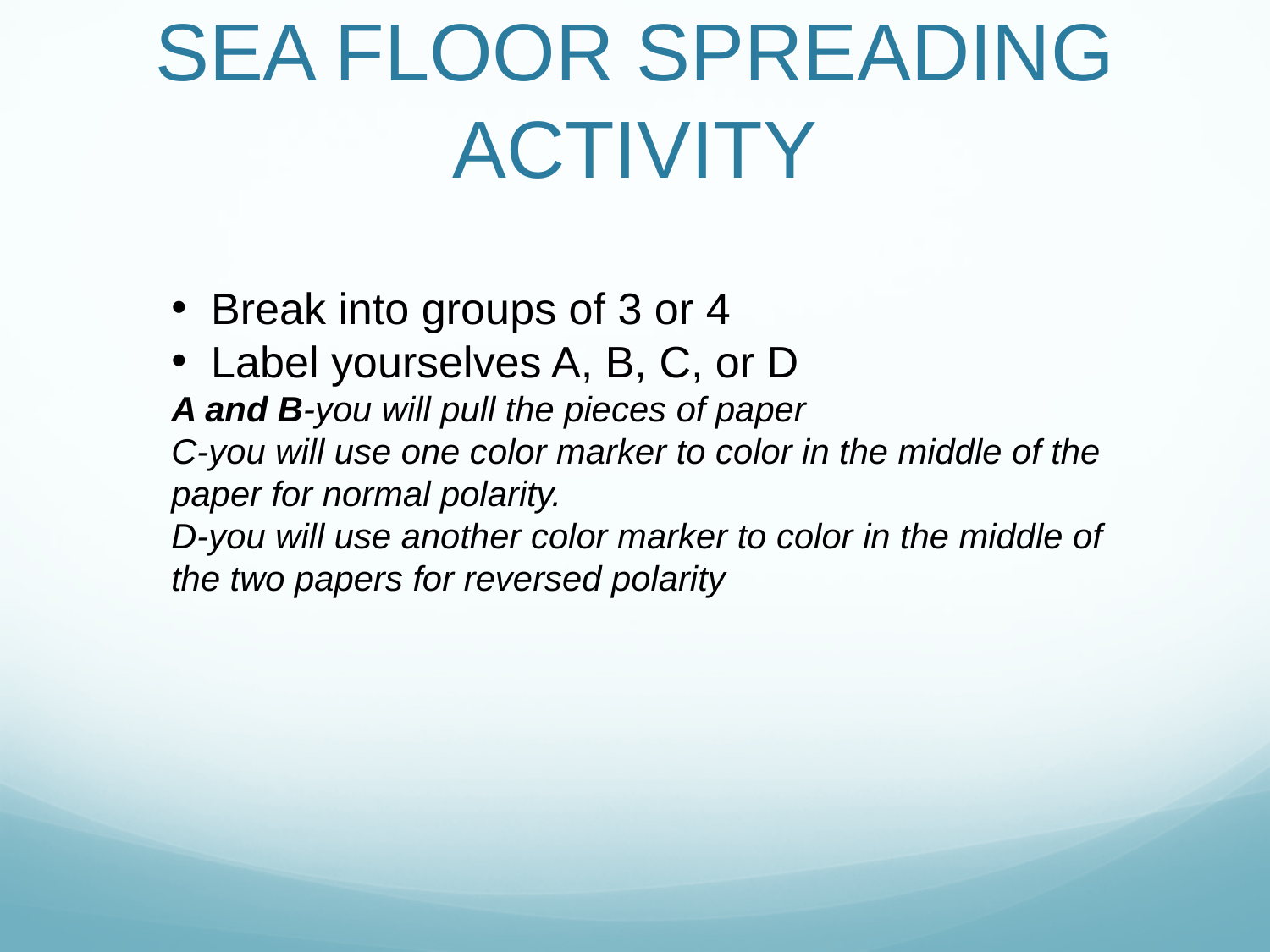

# SEA FLOOR SPREADING ACTIVITY
Break into groups of 3 or 4
Label yourselves A, B, C, or D
A and B-you will pull the pieces of paper
C-you will use one color marker to color in the middle of the paper for normal polarity.
D-you will use another color marker to color in the middle of the two papers for reversed polarity